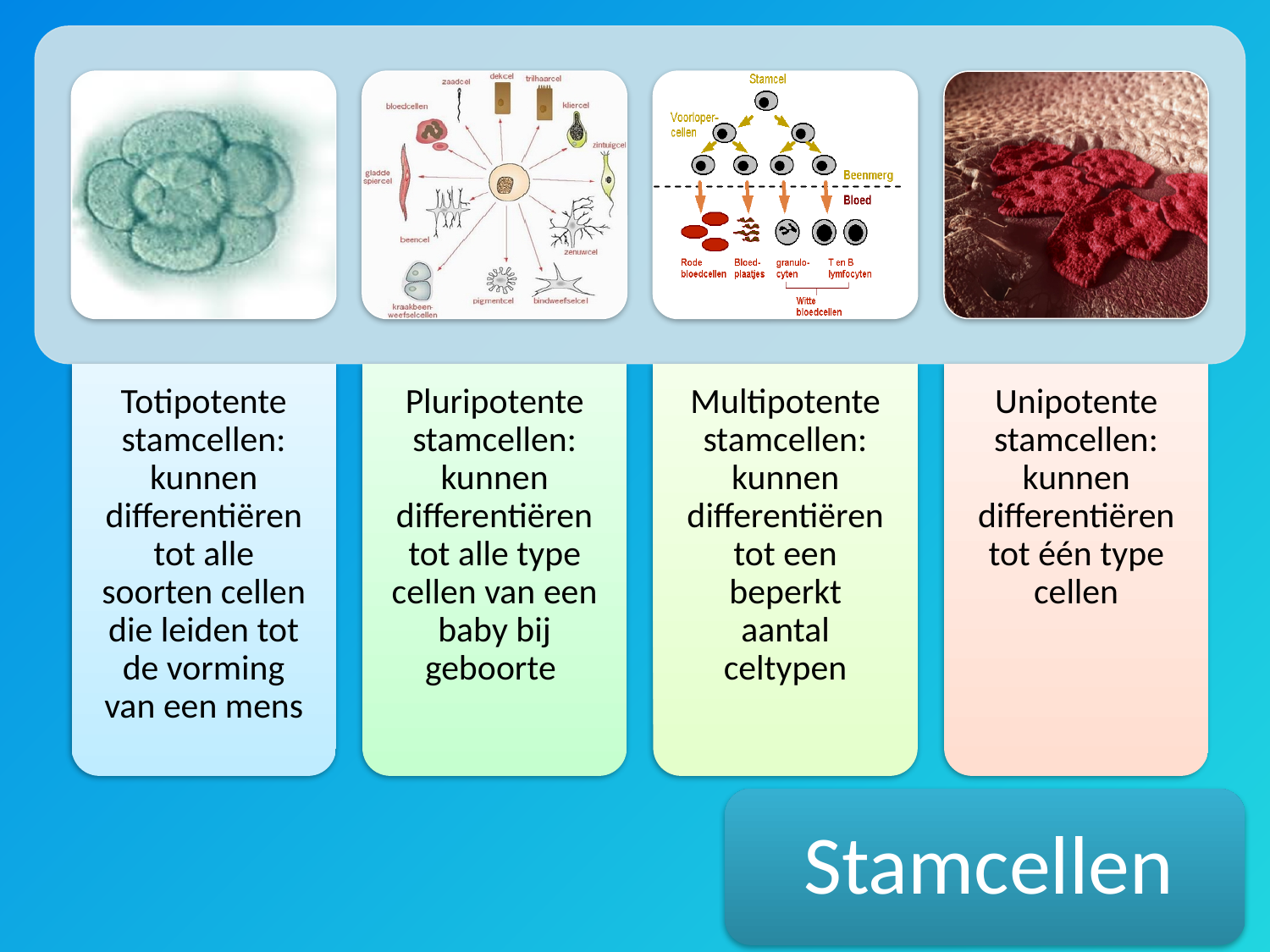

Totipotente stamcellen: kunnen differentiëren tot alle soorten cellen die leiden tot de vorming van een mens
Pluripotente stamcellen: kunnen differentiëren tot alle type cellen van een baby bij geboorte
Multipotente stamcellen: kunnen differentiëren tot een beperkt aantal celtypen
Unipotente stamcellen: kunnen differentiëren tot één type cellen
Stamcellen